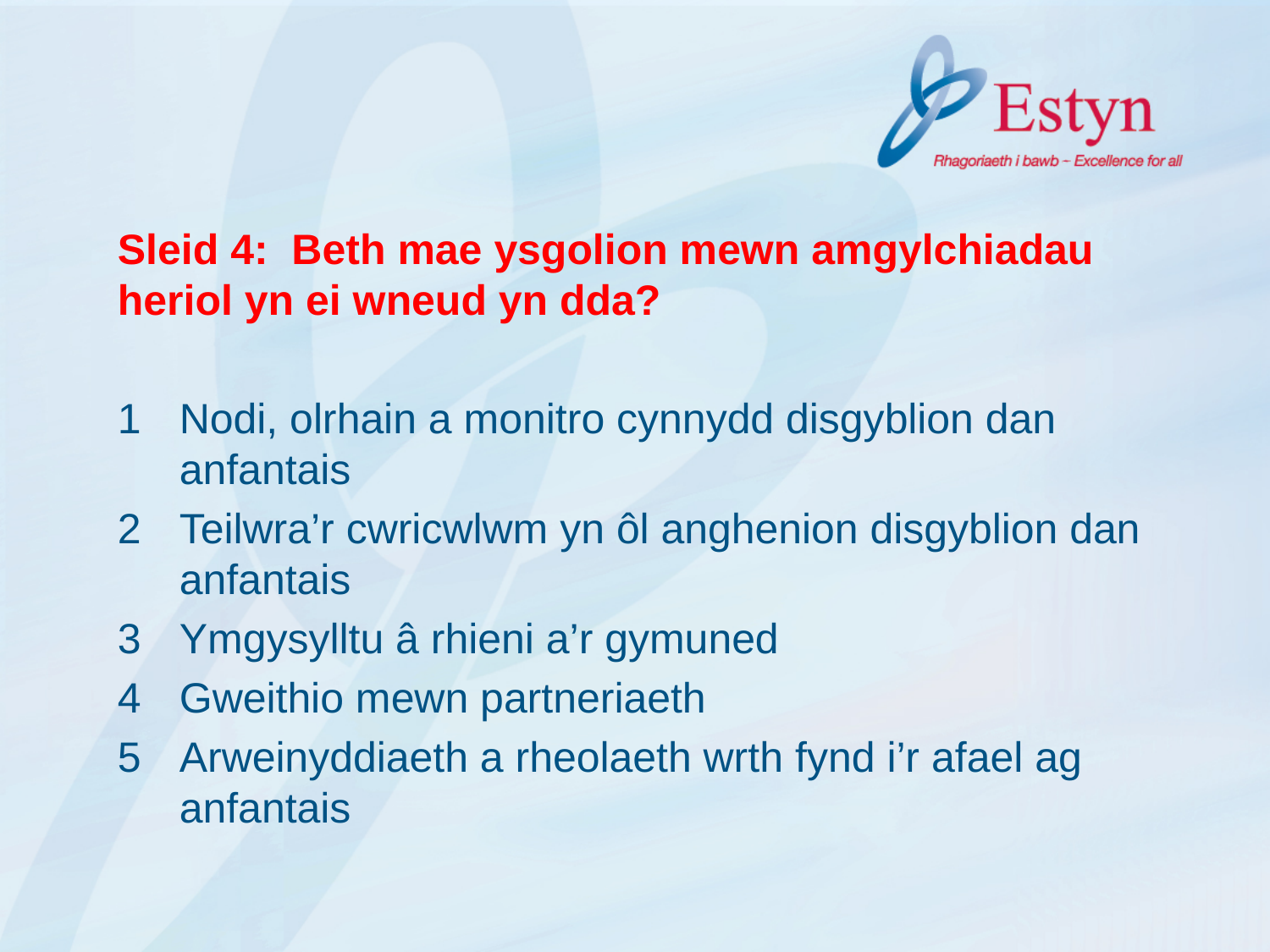

Sleid 4:  Beth mae ysgolion mewn amgylchiadau heriol yn ei wneud yn dda?

1	Nodi, olrhain a monitro cynnydd disgyblion dan anfantais
2	Teilwra’r cwricwlwm yn ôl anghenion disgyblion dan anfantais
3	Ymgysylltu â rhieni a’r gymuned
4	Gweithio mewn partneriaeth
5	Arweinyddiaeth a rheolaeth wrth fynd i’r afael ag anfantais